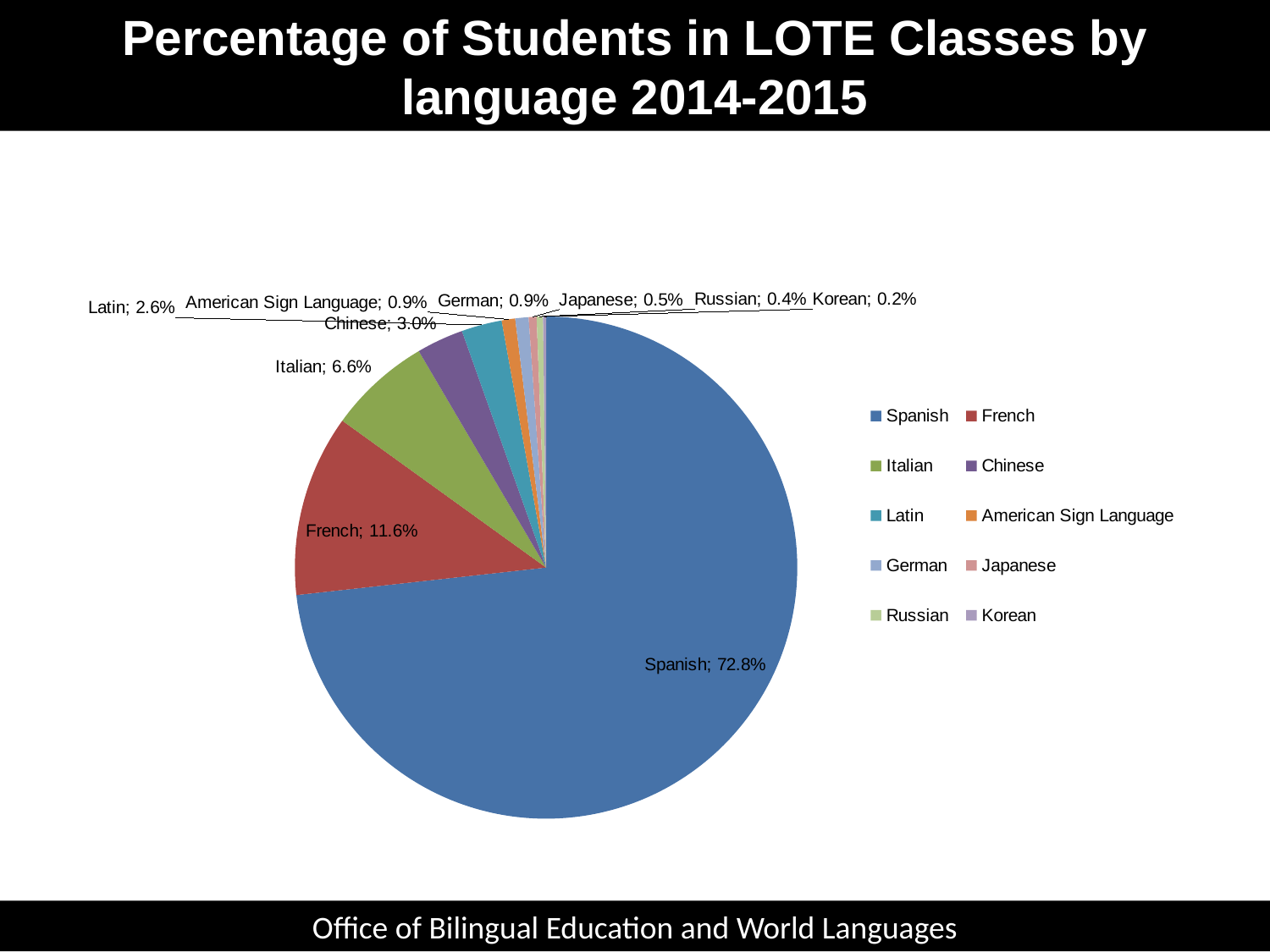

Percentage of Students in LOTE Classes by language 2014-2015

### Chart

| Category |  |
|---|---|
| Spanish | 0.7281731739782134 |
| French | 0.11626909475755223 |
| Italian | 0.06556498103636775 |
| Chinese | 0.030014289743786993 |
| Latin | 0.025890544758601235 |
| American Sign Language | 0.008609978577039901 |
| German | 0.008507409453609617 |
| Japanese | 0.005044535979616718 |
| Russian | 0.00406546707414582 |
| Korean | 0.0019324955300842233 |
Office of Bilingual Education and World Languages
Office of Bilingual Education and World Languages